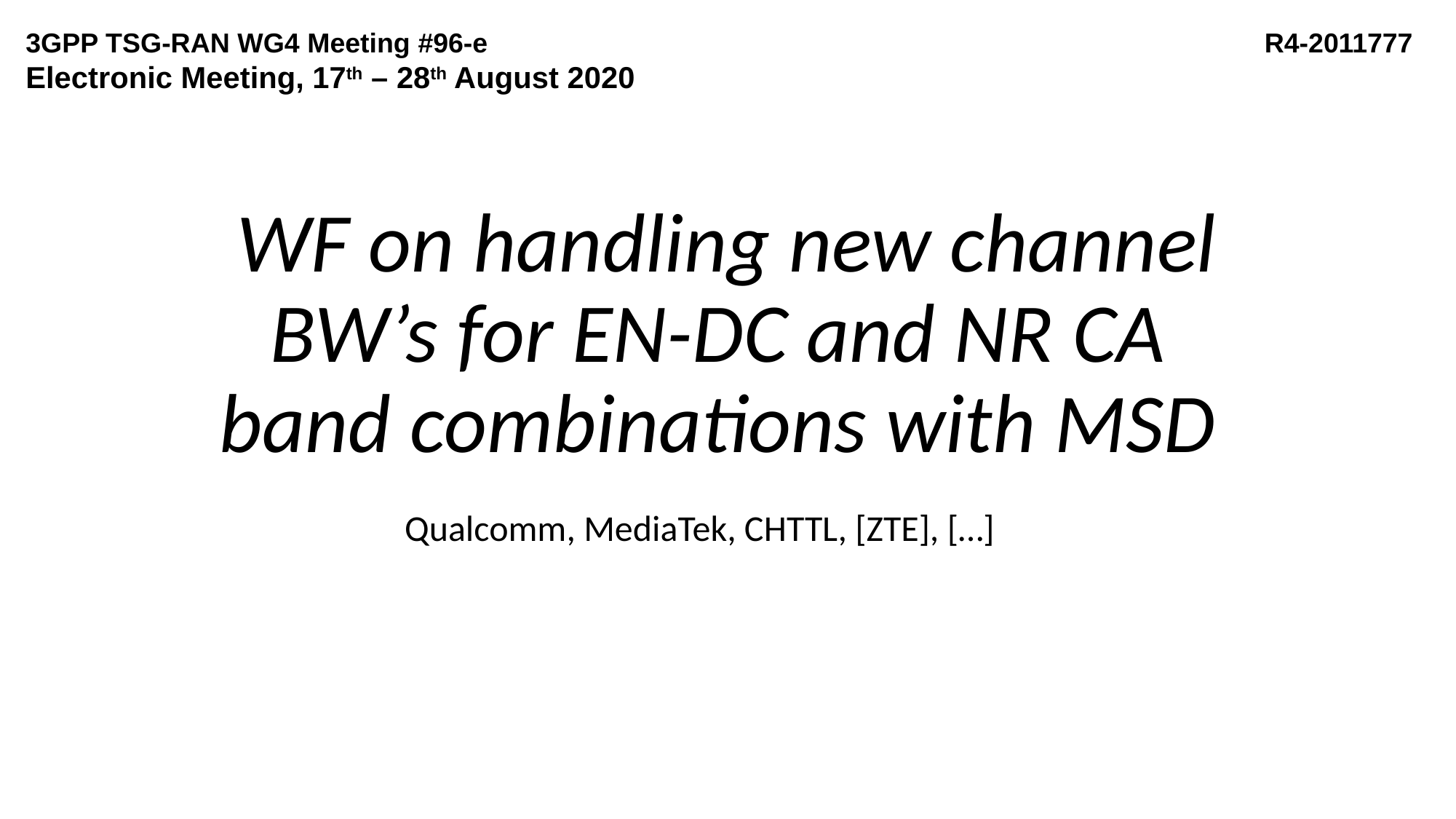

­­­3GPP TSG-RAN WG4 Meeting #96-e                                       	          				     R4-2011777
Electronic Meeting, 17th – 28th August 2020
# WF on handling new channel BW’s for EN-DC and NR CA band combinations with MSD
Qualcomm, MediaTek, CHTTL, [ZTE], […]